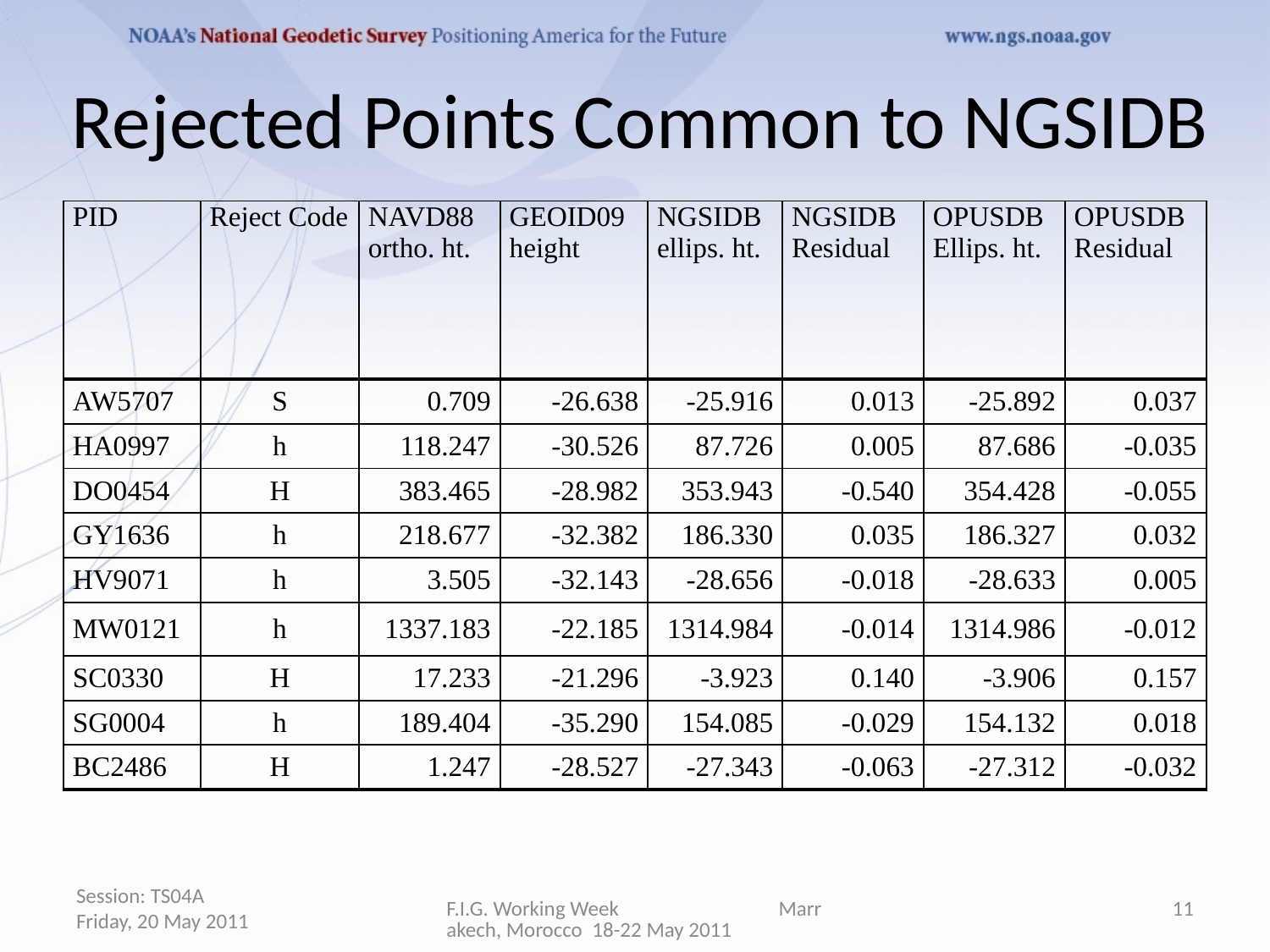

# Rejected Points Common to NGSIDB
| PID | Reject Code | NAVD88 ortho. ht. | GEOID09 height | NGSIDB ellips. ht. | NGSIDB Residual | OPUSDB Ellips. ht. | OPUSDB Residual |
| --- | --- | --- | --- | --- | --- | --- | --- |
| AW5707 | S | 0.709 | -26.638 | -25.916 | 0.013 | -25.892 | 0.037 |
| HA0997 | h | 118.247 | -30.526 | 87.726 | 0.005 | 87.686 | -0.035 |
| DO0454 | H | 383.465 | -28.982 | 353.943 | -0.540 | 354.428 | -0.055 |
| GY1636 | h | 218.677 | -32.382 | 186.330 | 0.035 | 186.327 | 0.032 |
| HV9071 | h | 3.505 | -32.143 | -28.656 | -0.018 | -28.633 | 0.005 |
| MW0121 | h | 1337.183 | -22.185 | 1314.984 | -0.014 | 1314.986 | -0.012 |
| SC0330 | H | 17.233 | -21.296 | -3.923 | 0.140 | -3.906 | 0.157 |
| SG0004 | h | 189.404 | -35.290 | 154.085 | -0.029 | 154.132 | 0.018 |
| BC2486 | H | 1.247 | -28.527 | -27.343 | -0.063 | -27.312 | -0.032 |
Session: TS04A                          Friday, 20 May 2011
F.I.G. Working Week                                 Marrakech, Morocco  18-22 May 2011
11